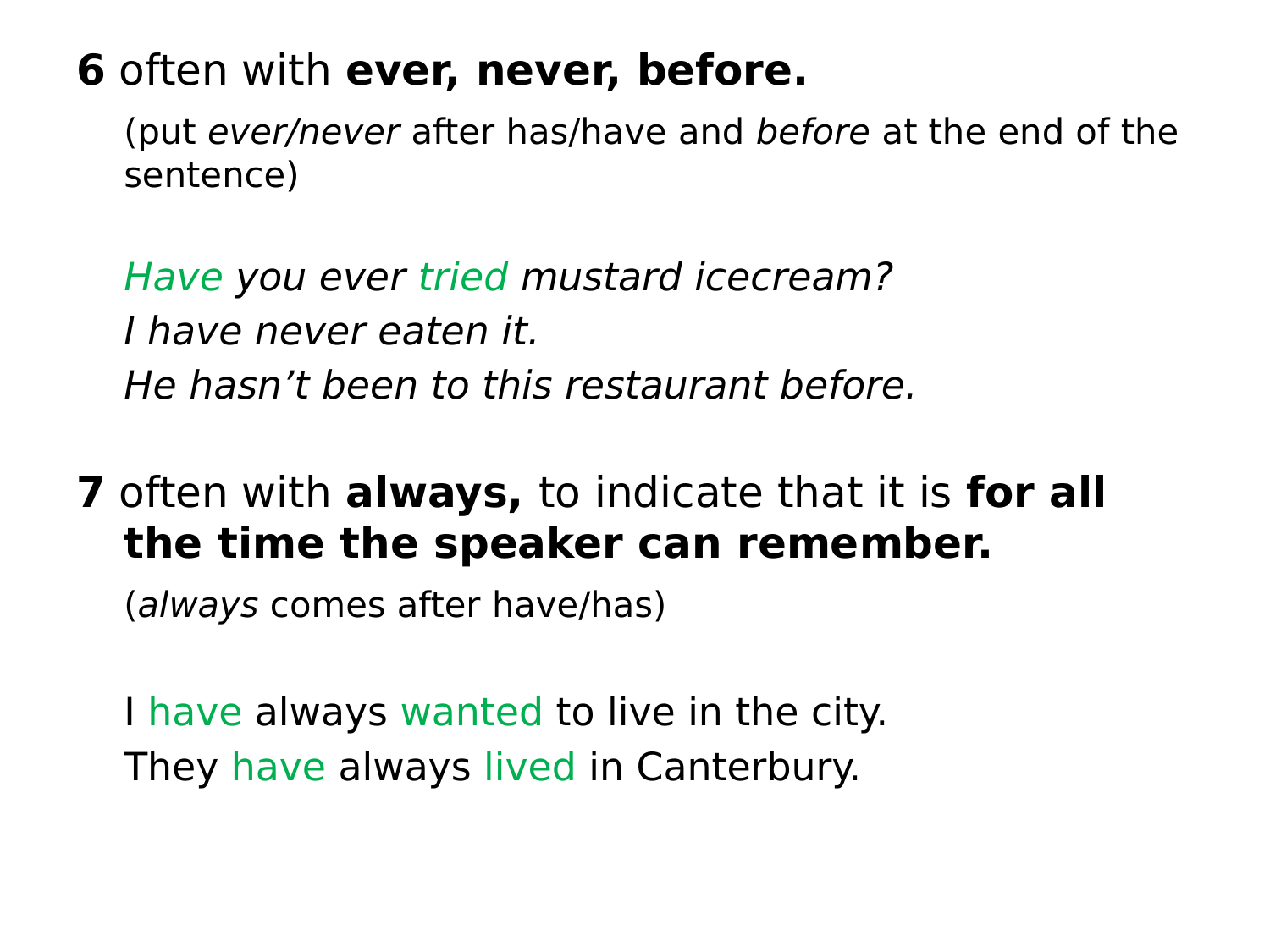

6 often with ever, never, before.
	(put ever/never after has/have and before at the end of the sentence)

	Have you ever tried mustard icecream?
	I have never eaten it.
	He hasn’t been to this restaurant before.

7 often with always, to indicate that it is for all the time the speaker can remember.
	(always comes after have/has)

	I have always wanted to live in the city.
	They have always lived in Canterbury.